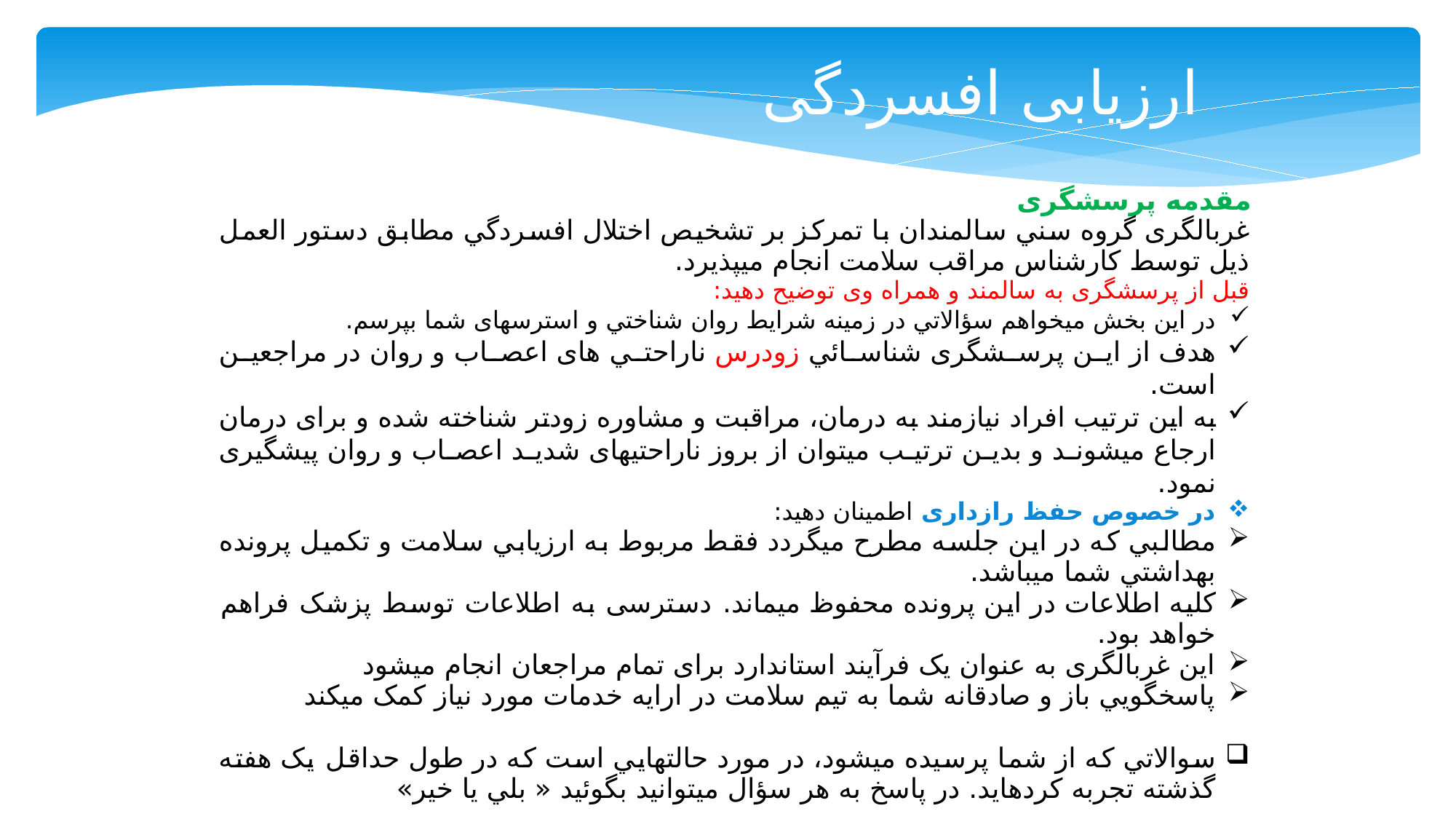

ارزیابی افسردگی
مقدمه پرسشگری
غربالگری گروه سني سالمندان با تمرکز بر تشخیص اختلال افسردگي مطابق دستور العمل ذيل توسط کارشناس مراقب سلامت انجام مي­پذيرد.
قبل از پرسشگری به سالمند و همراه وی توضیح دهید:
در اين بخش مي­خواهم سؤالاتي در زمینه شرايط روان شناختي و استرس­های شما بپرسم.
هدف از اين پرسشگری شناسائي زودرس ناراحتي های اعصاب و روان در مراجعین است.
به اين ترتیب افراد نیازمند به درمان، مراقبت و مشاوره زودتر شناخته شده و برای درمان ارجاع مي­شوند و بدين ترتیب مي­توان از بروز ناراحتي­های شديد اعصاب و روان پیشگیری نمود.
در خصوص حفظ رازداری اطمینان دهید:
مطالبي که در اين جلسه مطرح مي­گردد فقط مربوط به ارزيابي سلامت و تکمیل پرونده بهداشتي شما مي­باشد.
کلیه اطلاعات در اين پرونده محفوظ مي­ماند. دسترسی به اطلاعات توسط پزشک فراهم خواهد بود.
اين غربالگری به عنوان يک فرآيند استاندارد برای تمام مراجعان انجام مي­شود
پاسخگويي باز و صادقانه شما به تیم سلامت در ارايه خدمات مورد نیاز کمک مي­کند

سوالاتي که از شما پرسیده مي­شود، در مورد حالت­هايي است که در طول حداقل یک هفته گذشته تجربه کرده­ايد. در پاسخ به هر سؤال مي­توانید بگوئید « بلي يا خیر»